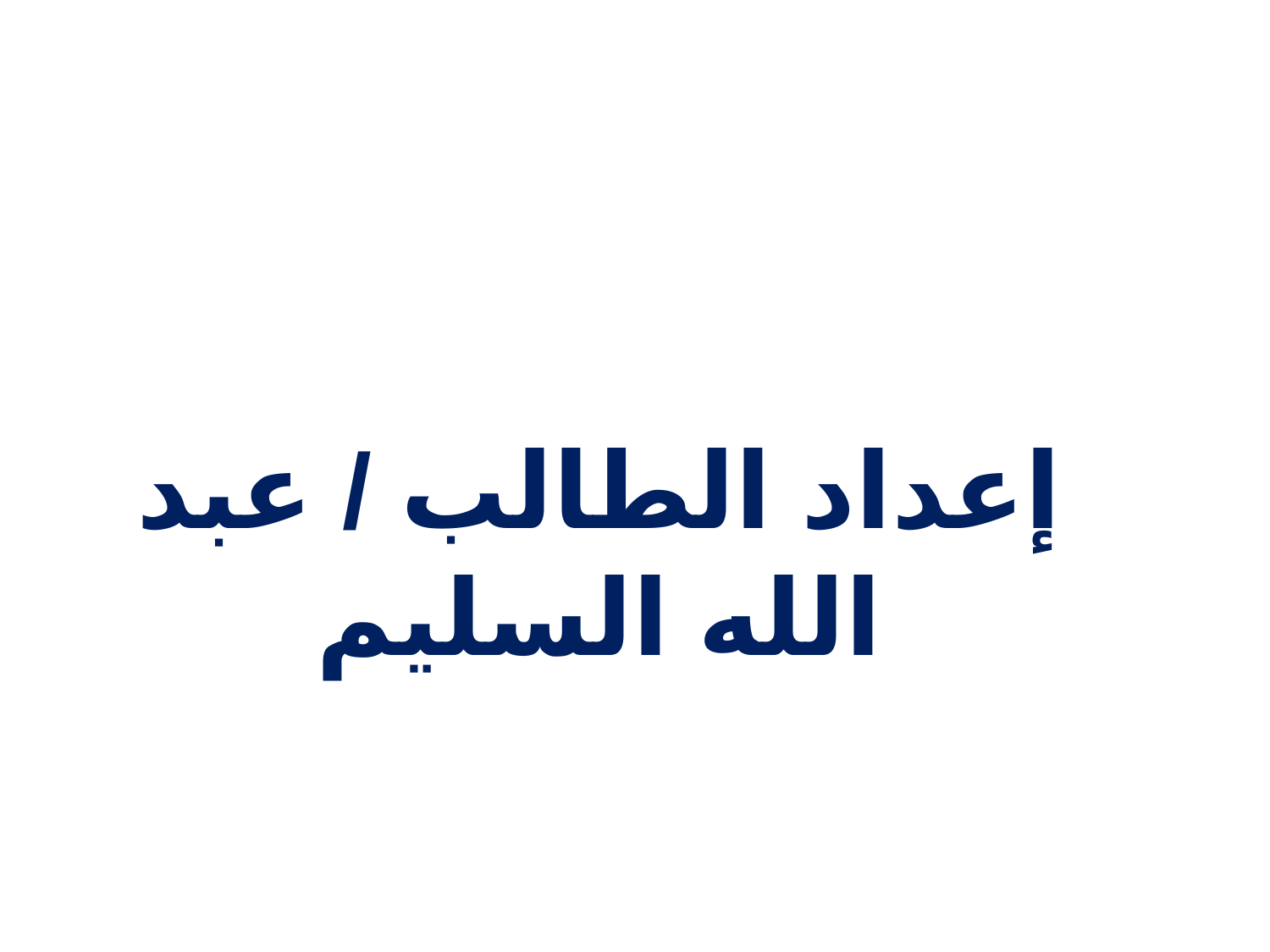

# إعداد الطالب / عبد الله السليم